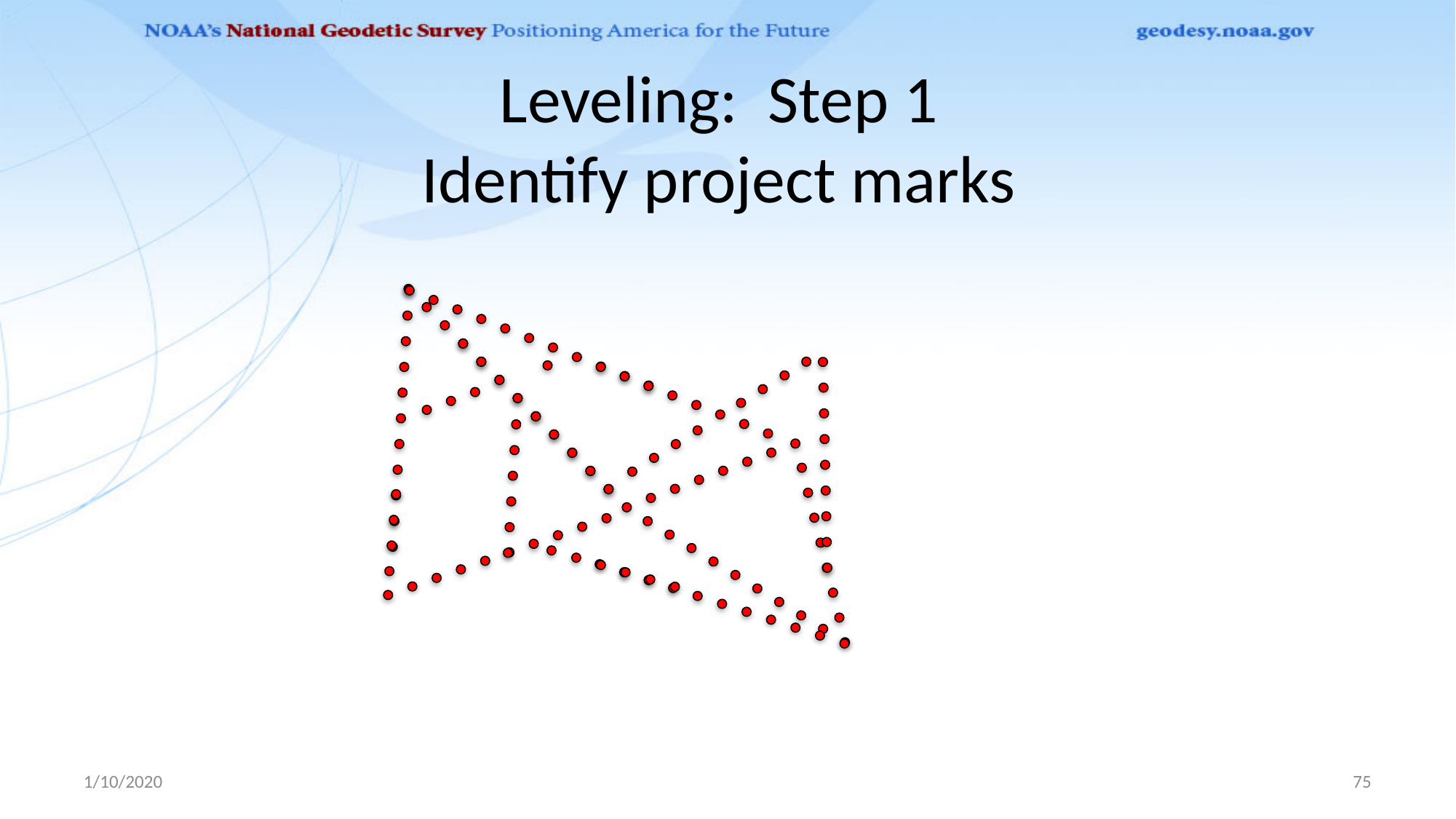

# Leveling:  Step 1 Identify project marks

1/10/2020
75